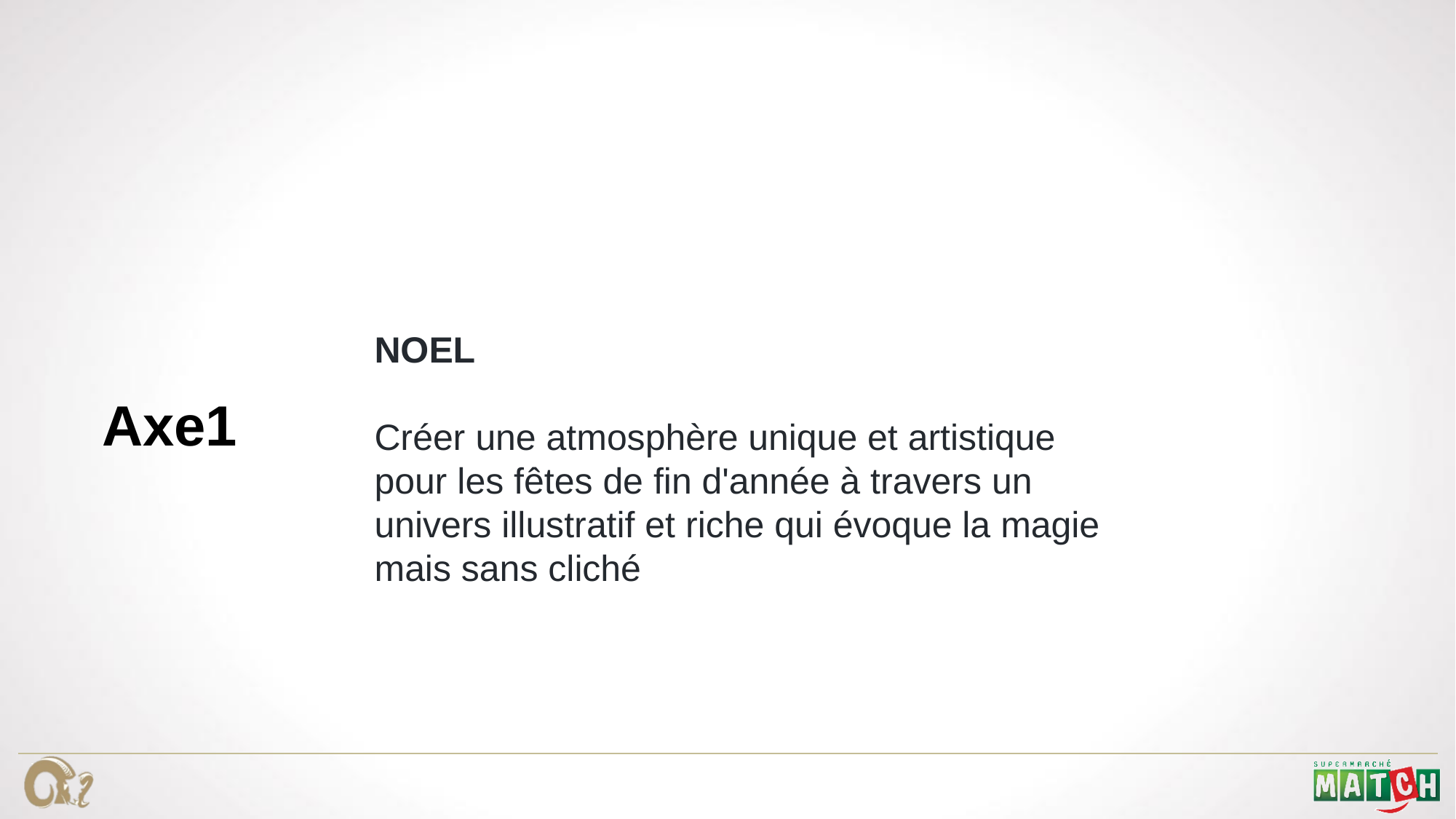

Axe1

NOEL

Créer une atmosphère unique et artistique pour les fêtes de fin d'année à travers un univers illustratif et riche qui évoque la magie mais sans cliché